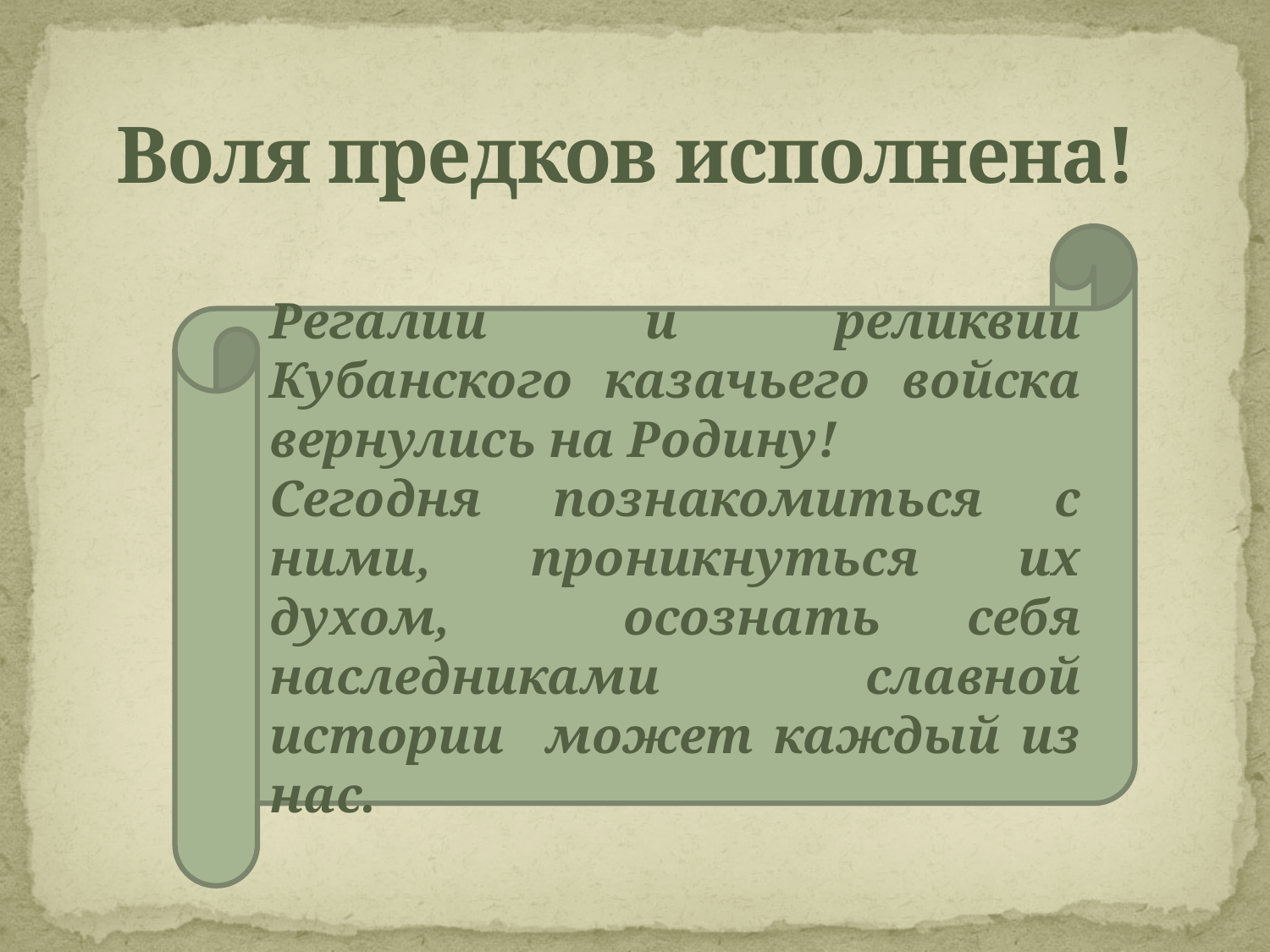

# Воля предков исполнена!
Регалии и реликвии Кубанского казачьего войска вернулись на Родину!
Сегодня познакомиться с ними, проникнуться их духом,  осознать себя наследниками славной истории  может каждый из нас.